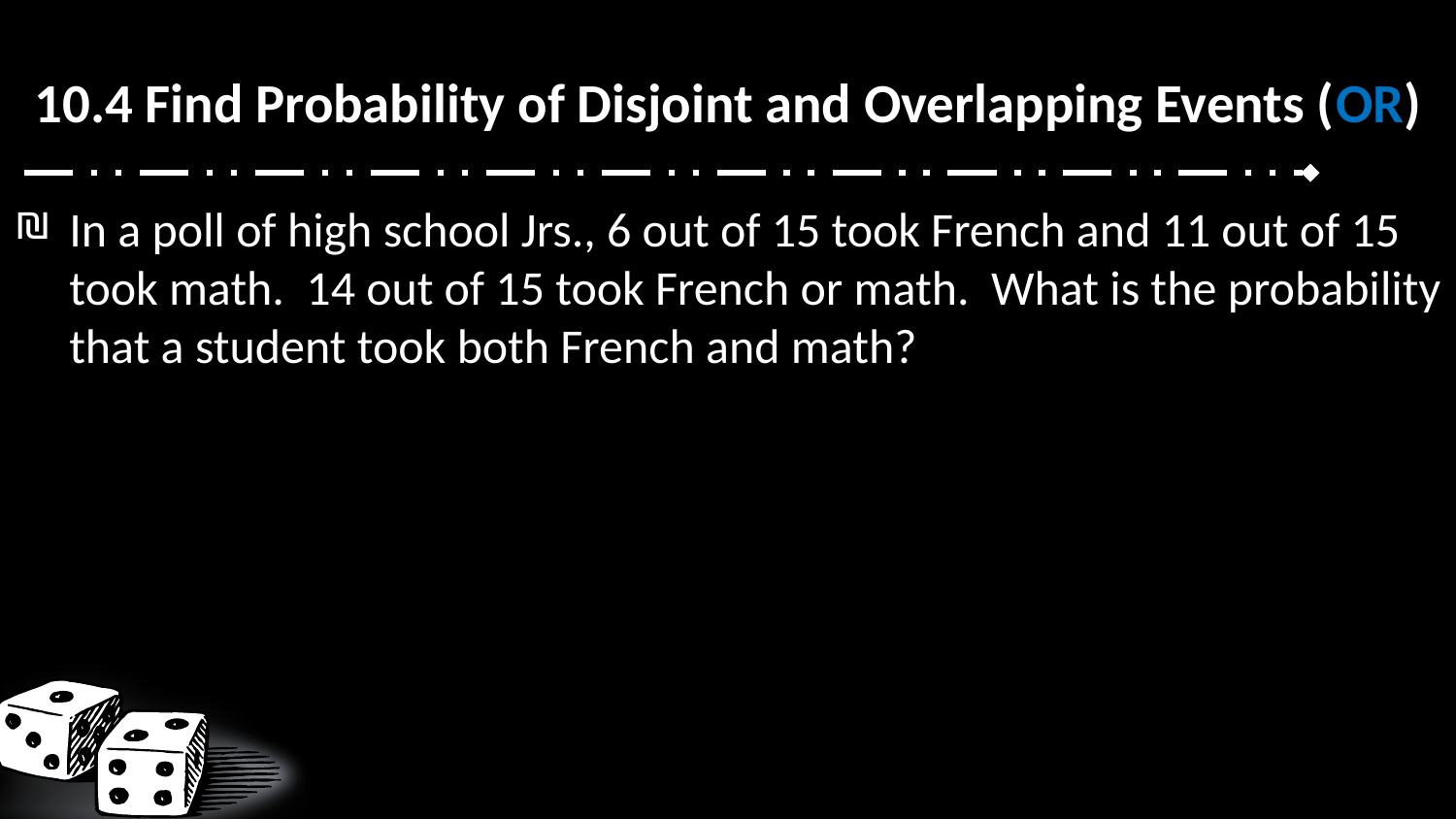

# 10.4 Find Probability of Disjoint and Overlapping Events (OR)
In a poll of high school Jrs., 6 out of 15 took French and 11 out of 15 took math.  14 out of 15 took French or math.  What is the probability that a student took both French and math?